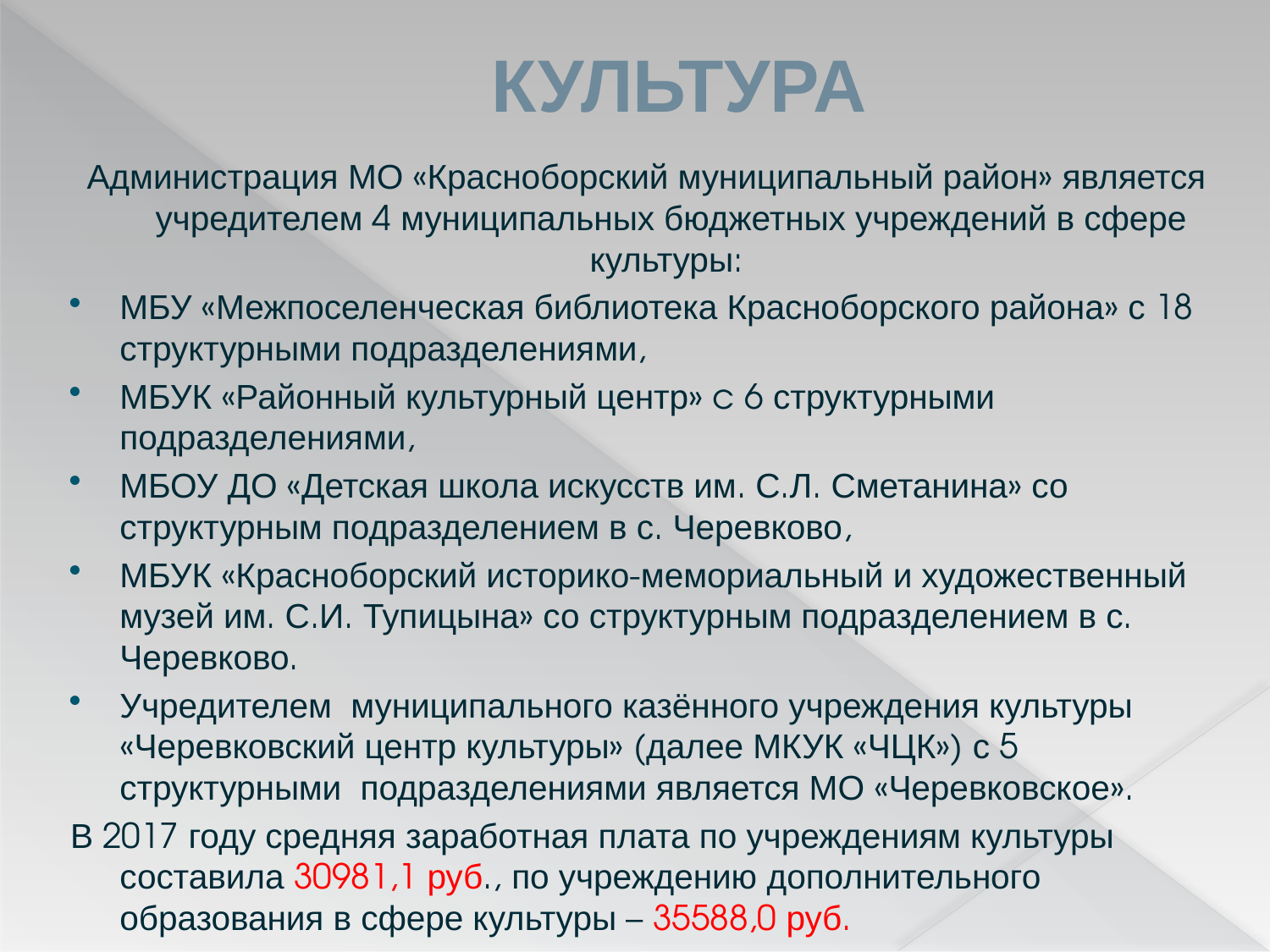

# КУЛЬТУРА
Администрация МО «Красноборский муниципальный район» является учредителем 4 муниципальных бюджетных учреждений в сфере культуры:
МБУ «Межпоселенческая библиотека Красноборского района» с 18 структурными подразделениями,
МБУК «Районный культурный центр» c 6 структурными подразделениями,
МБОУ ДО «Детская школа искусств им. С.Л. Сметанина» со структурным подразделением в с. Черевково,
МБУК «Красноборский историко-мемориальный и художественный музей им. С.И. Тупицына» со структурным подразделением в с. Черевково.
Учредителем  муниципального казённого учреждения культуры «Черевковский центр культуры» (далее МКУК «ЧЦК») с 5 структурными  подразделениями является МО «Черевковское».
В 2017 году средняя заработная плата по учреждениям культуры  составила 30981,1 руб., по учреждению дополнительного образования в сфере культуры – 35588,0 руб.